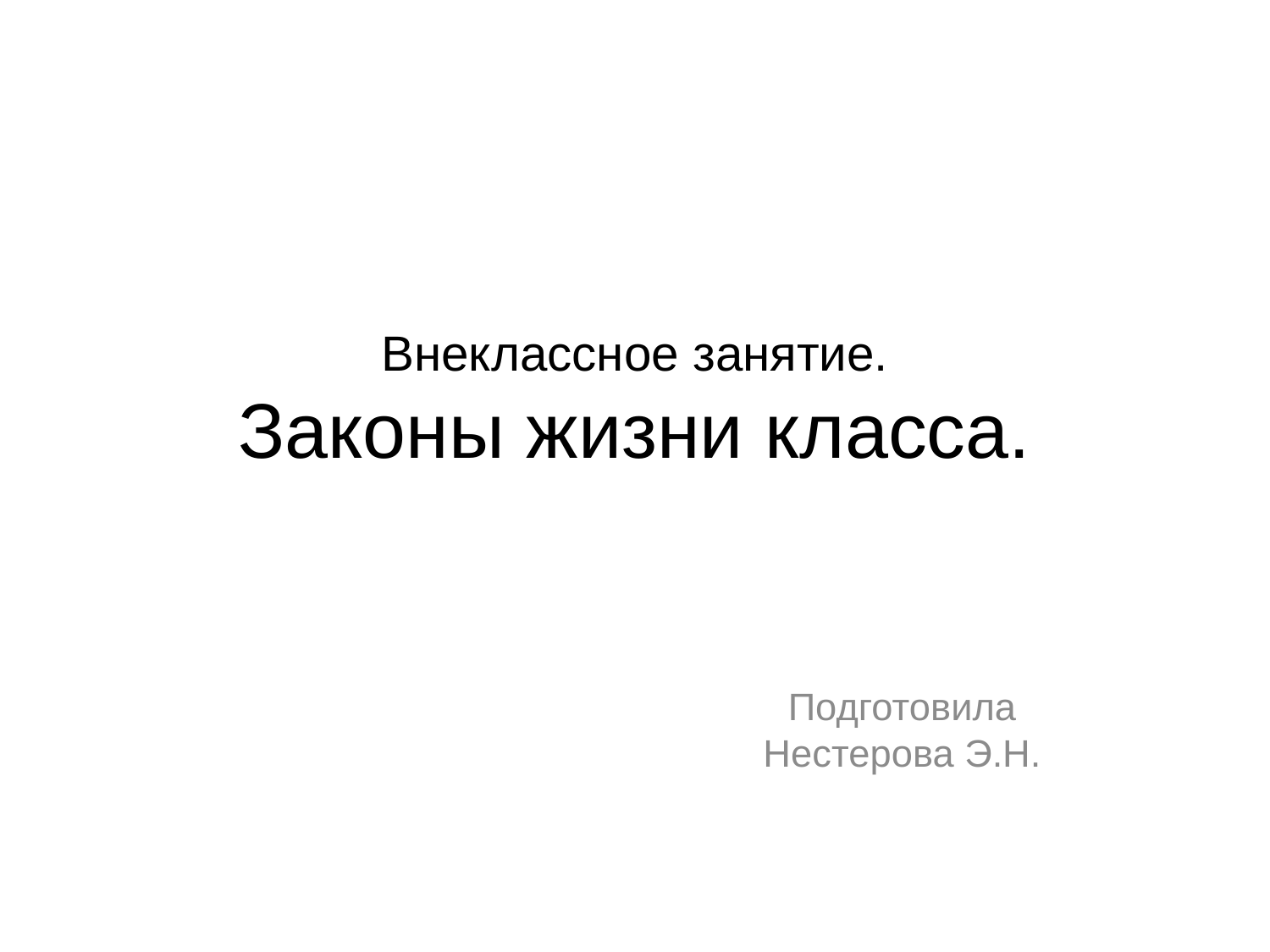

# Внеклассное занятие. Законы жизни класса.
Подготовила Нестерова Э.Н.